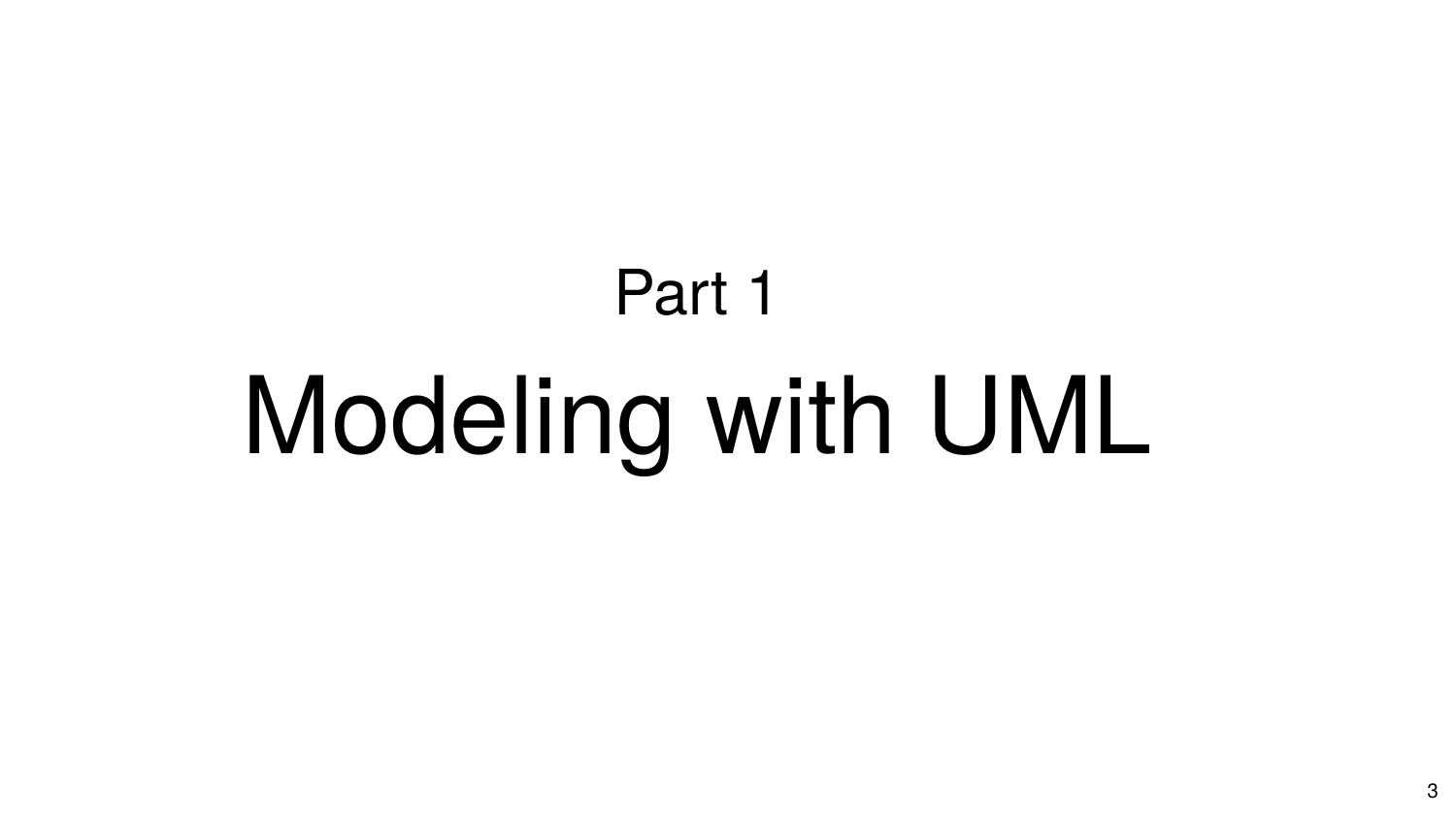

# Part 1 Modeling with UML
3